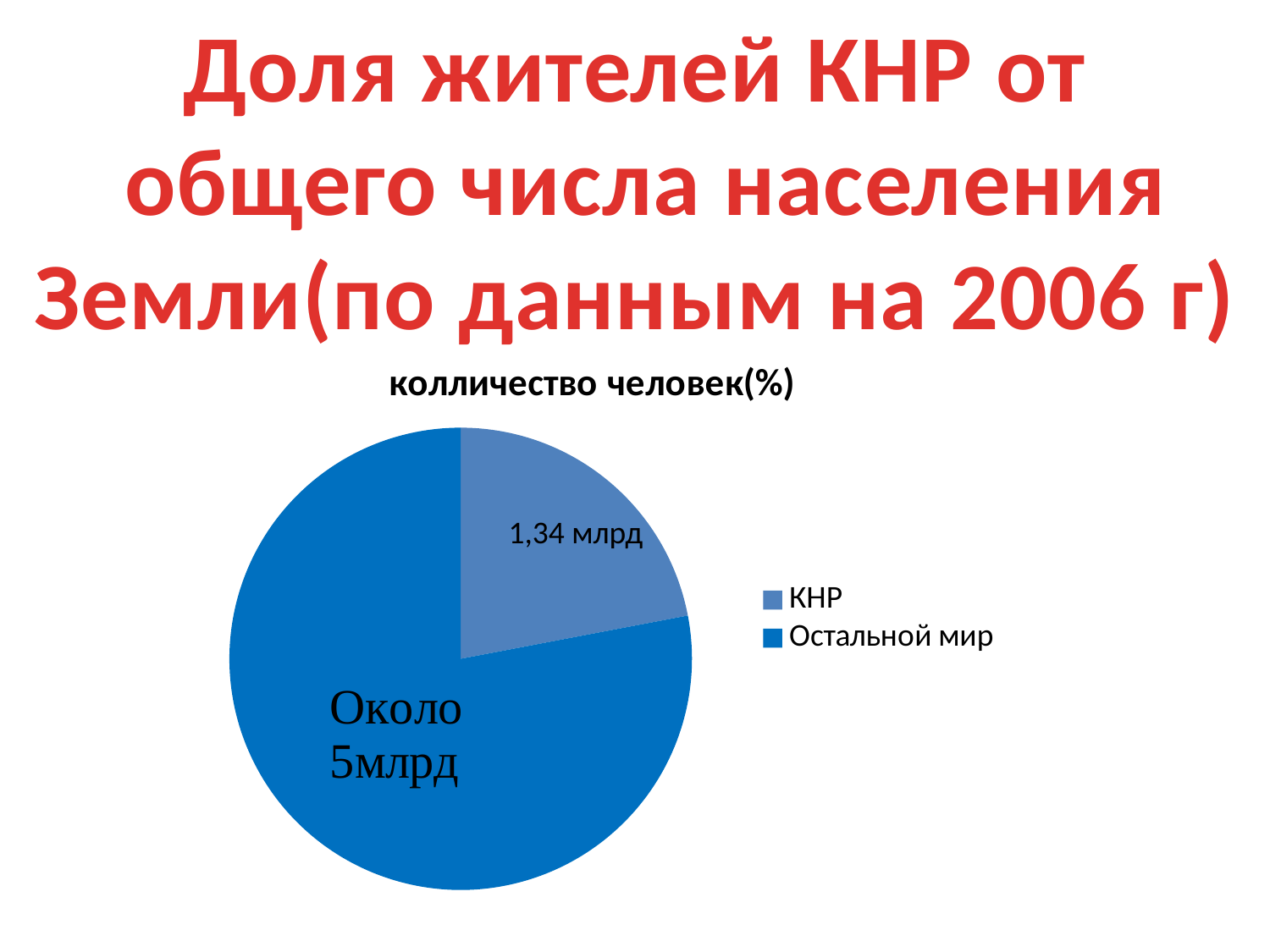

Доля жителей КНР от
 общего числа населения Земли(по данным на 2006 г)

### Chart:

| Category | колличество человек(%) |
|---|---|
| КНР | 22.0 |
| Остальной мир | 78.0 |
1,34 млрд